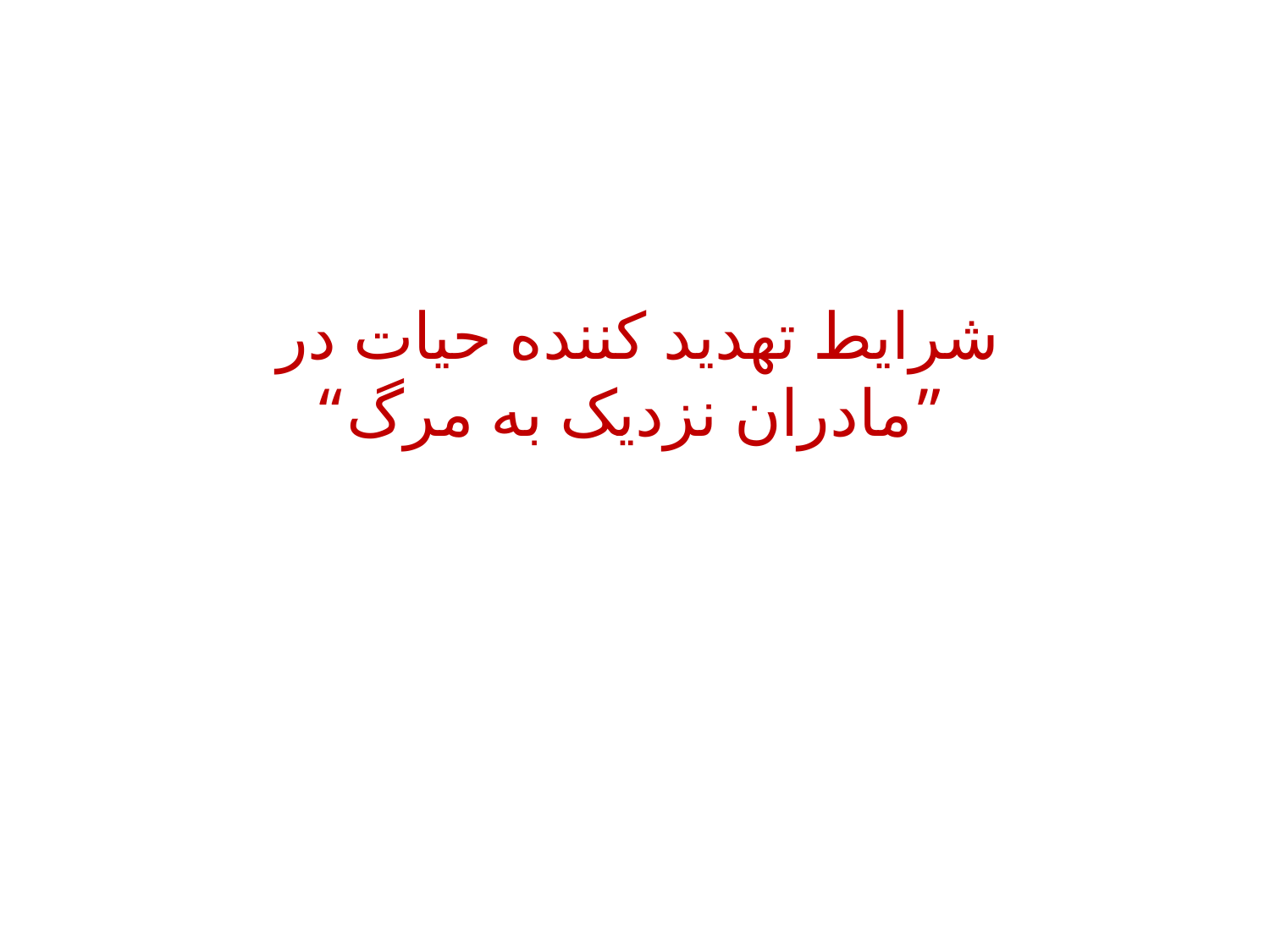

# شرایط تهدید کننده حیات در ”مادران نزدیک به مرگ“